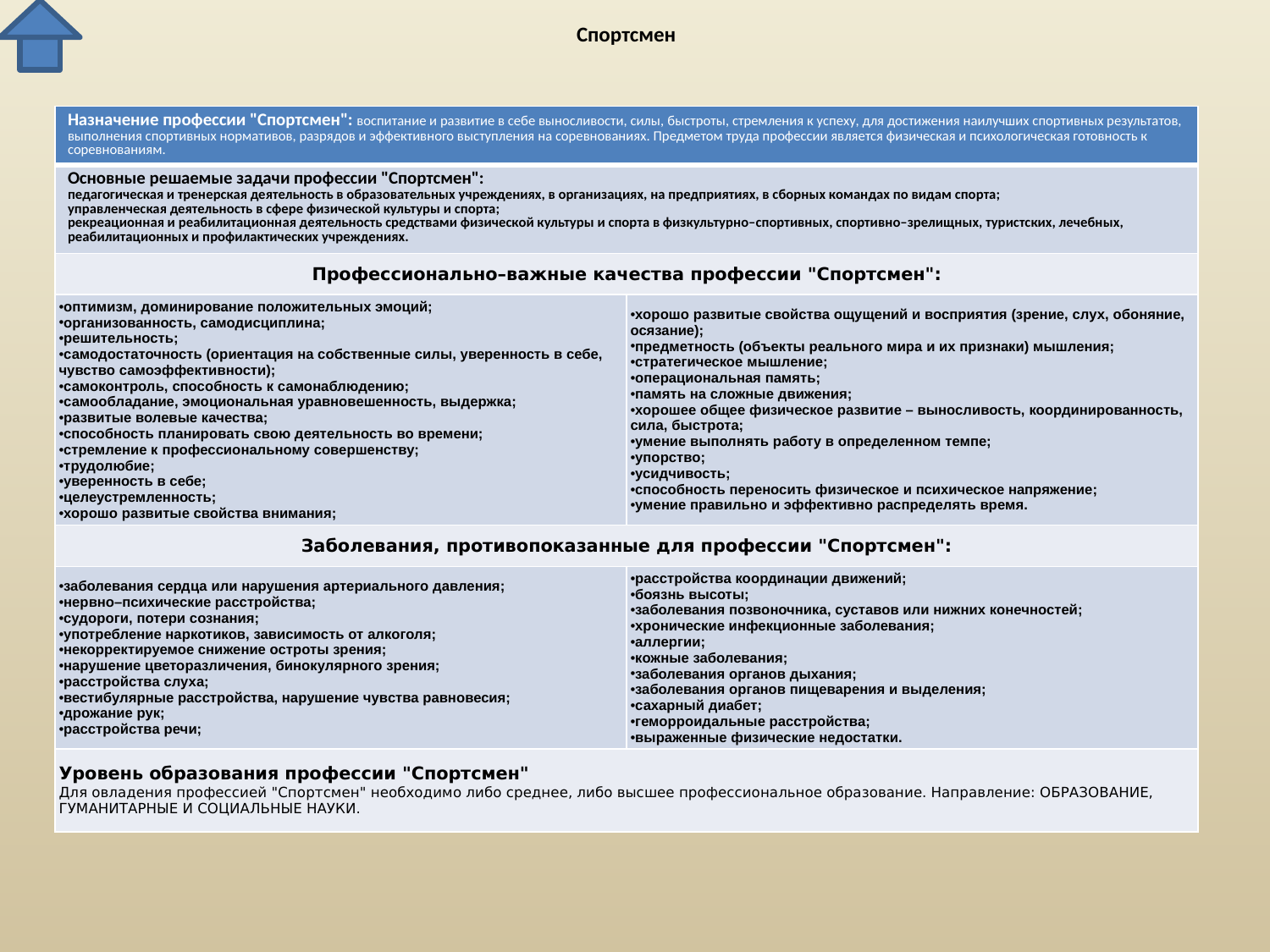

# Спортсмен
| Назначение профессии "Спортсмен": воспитание и развитие в себе выносливости, силы, быстроты, стремления к успеху, для достижения наилучших спортивных результатов, выполнения спортивных нормативов, разрядов и эффективного выступления на соревнованиях. Предметом труда профессии является физическая и психологическая готовность к соревнованиям. |  |
| --- | --- |
| Основные решаемые задачи профессии "Спортсмен": педагогическая и тренерская деятельность в образовательных учреждениях, в организациях, на предприятиях, в сборных командах по видам спорта; управленческая деятельность в сфере физической культуры и спорта; рекреационная и реабилитационная деятельность средствами физической культуры и спорта в физкультурно–спортивных, спортивно–зрелищных, туристских, лечебных, реабилитационных и профилактических учреждениях. |  |
| Профессионально–важные качества профессии "Спортсмен": |  |
| оптимизм, доминирование положительных эмоций; организованность, самодисциплина; решительность; самодостаточность (ориентация на собственные силы, уверенность в себе, чувство самоэффективности); самоконтроль, способность к самонаблюдению; самообладание, эмоциональная уравновешенность, выдержка; развитые волевые качества; способность планировать свою деятельность во времени; стремление к профессиональному совершенству; трудолюбие; уверенность в себе; целеустремленность; хорошо развитые свойства внимания; | хорошо развитые свойства ощущений и восприятия (зрение, слух, обоняние, осязание); предметность (объекты реального мира и их признаки) мышления; стратегическое мышление; операциональная память; память на сложные движения; хорошее общее физическое развитие – выносливость, координированность, сила, быстрота; умение выполнять работу в определенном темпе; упорство; усидчивость; способность переносить физическое и психическое напряжение; умение правильно и эффективно распределять время. |
| Заболевания, противопоказанные для профессии "Спортсмен": |  |
| заболевания сердца или нарушения артериального давления; нервно–психические расстройства; судороги, потери сознания; употребление наркотиков, зависимость от алкоголя; некорректируемое снижение остроты зрения; нарушение цветоразличения, бинокулярного зрения; расстройства слуха; вестибулярные расстройства, нарушение чувства равновесия; дрожание рук; расстройства речи; | расстройства координации движений; боязнь высоты; заболевания позвоночника, суставов или нижних конечностей; хронические инфекционные заболевания; аллергии; кожные заболевания; заболевания органов дыхания; заболевания органов пищеварения и выделения; сахарный диабет; геморроидальные расстройства; выраженные физические недостатки. |
| Уровень образования профессии "Спортсмен" Для овладения профессией "Спортсмен" необходимо либо среднее, либо высшее профессиональное образование. Направление: ОБРАЗОВАНИЕ, ГУМАНИТАРНЫЕ И СОЦИАЛЬНЫЕ НАУКИ. |  |